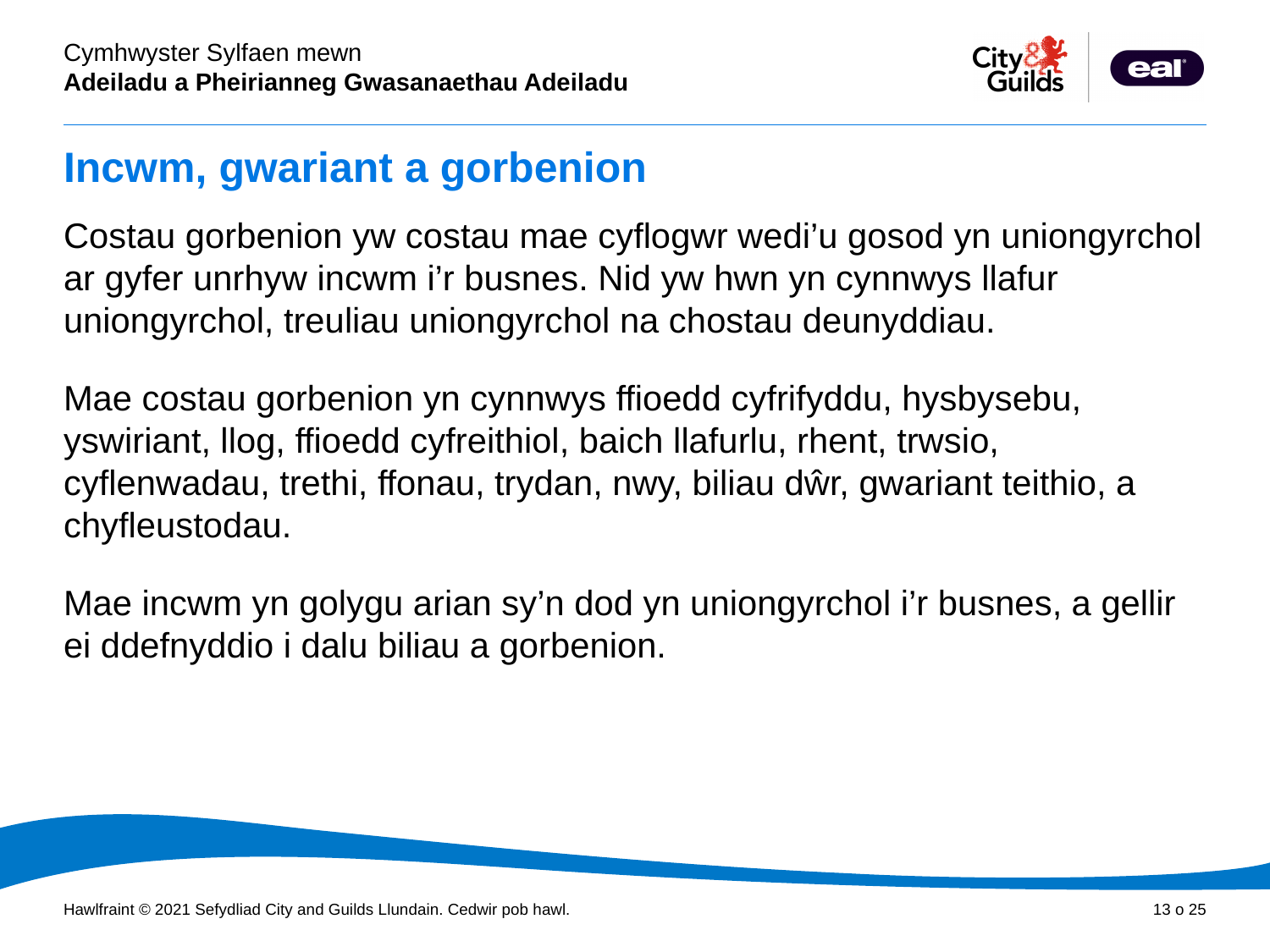

# Incwm, gwariant a gorbenion
Costau gorbenion yw costau mae cyflogwr wedi’u gosod yn uniongyrchol ar gyfer unrhyw incwm i’r busnes. Nid yw hwn yn cynnwys llafur uniongyrchol, treuliau uniongyrchol na chostau deunyddiau.
Mae costau gorbenion yn cynnwys ffioedd cyfrifyddu, hysbysebu, yswiriant, llog, ffioedd cyfreithiol, baich llafurlu, rhent, trwsio, cyflenwadau, trethi, ffonau, trydan, nwy, biliau dŵr, gwariant teithio, a chyfleustodau.
Mae incwm yn golygu arian sy’n dod yn uniongyrchol i’r busnes, a gellir ei ddefnyddio i dalu biliau a gorbenion.